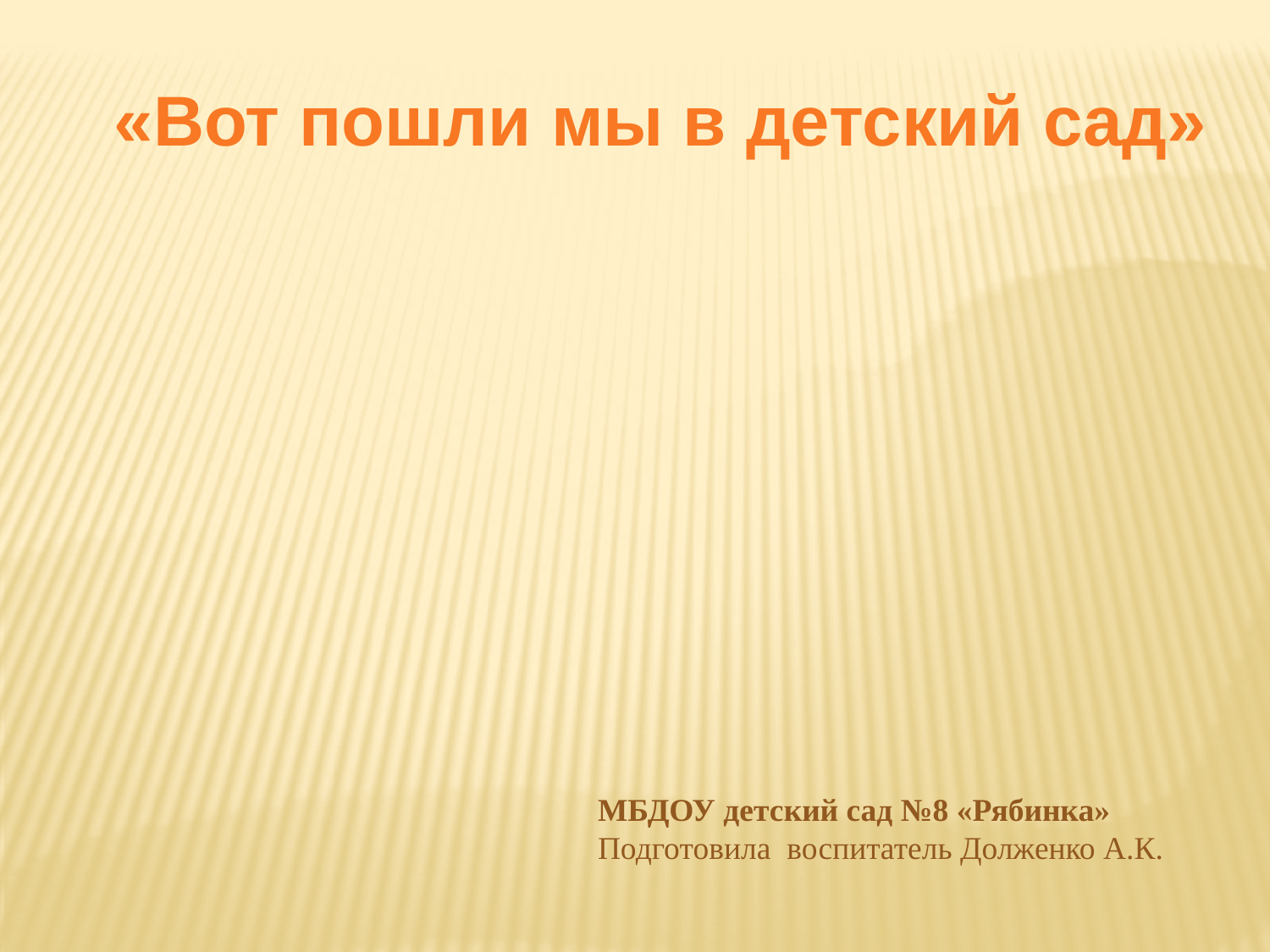

«Вот пошли мы в детский сад»
МБДОУ детский сад №8 «Рябинка»
Подготовила  воспитатель Долженко А.К.